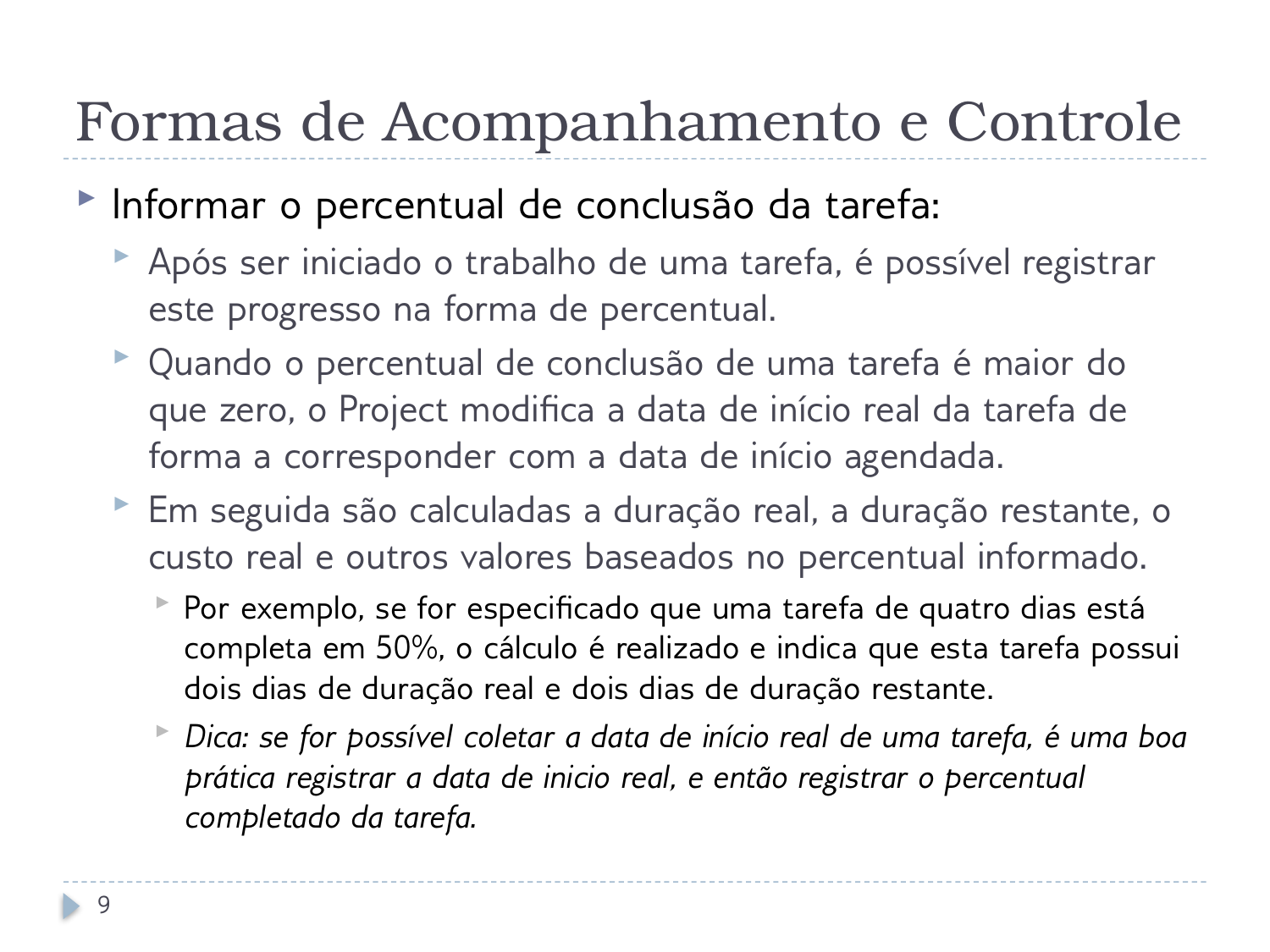

# Formas de Acompanhamento e Controle
Informar o percentual de conclusão da tarefa:
Após ser iniciado o trabalho de uma tarefa, é possível registrar este progresso na forma de percentual.
Quando o percentual de conclusão de uma tarefa é maior do que zero, o Project modifica a data de início real da tarefa de forma a corresponder com a data de início agendada.
Em seguida são calculadas a duração real, a duração restante, o custo real e outros valores baseados no percentual informado.
Por exemplo, se for especificado que uma tarefa de quatro dias está completa em 50%, o cálculo é realizado e indica que esta tarefa possui dois dias de duração real e dois dias de duração restante.
Dica: se for possível coletar a data de início real de uma tarefa, é uma boa prática registrar a data de inicio real, e então registrar o percentual completado da tarefa.
9